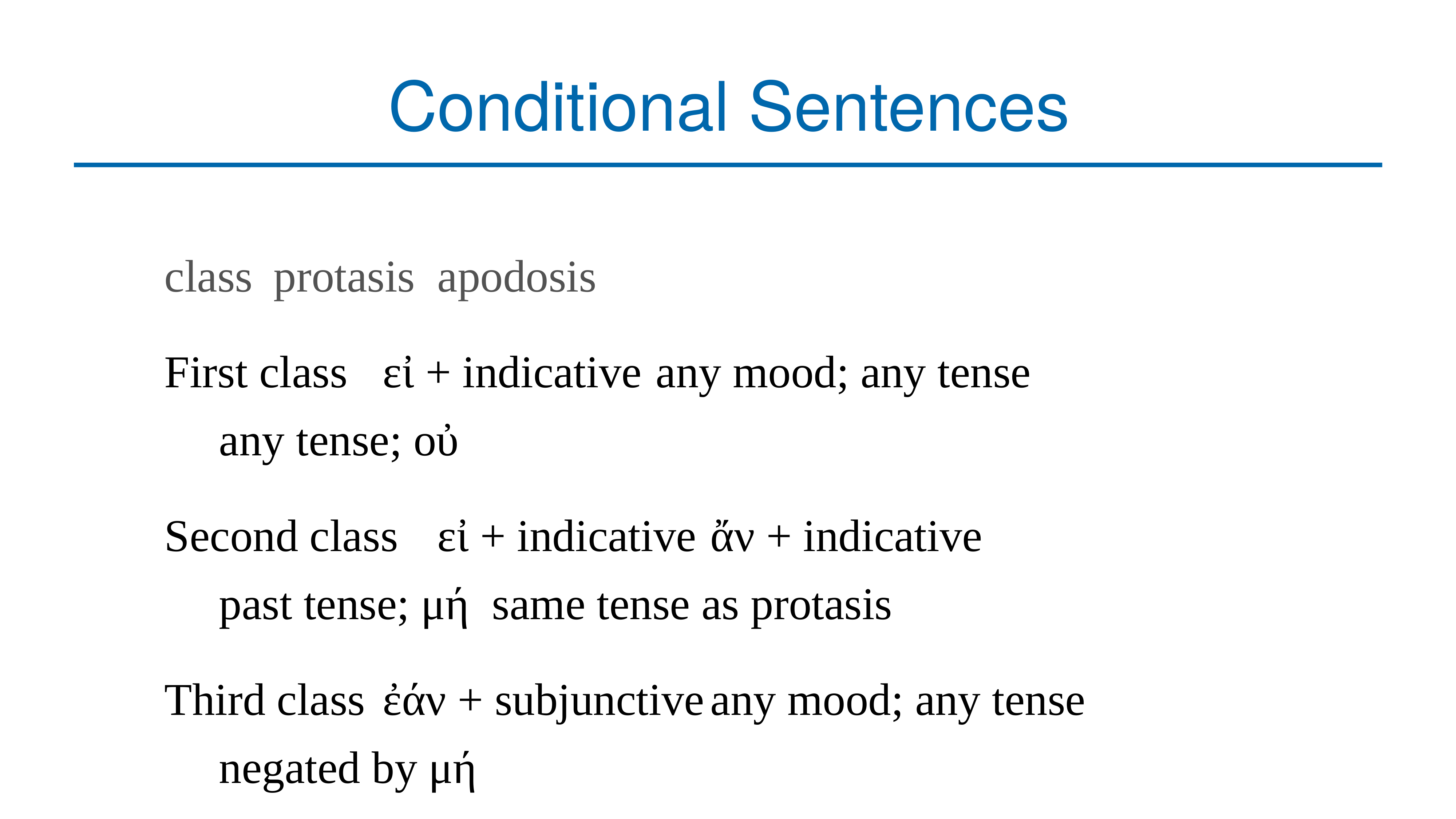

# Conditional Sentences
class	protasis	apodosis
First class	εἰ + indicative	any mood; any tense
	any tense; οὐ
Second class	εἰ + indicative	ἄν + indicative
	past tense; μή	same tense as protasis
Third class	ἐάν + subjunctive	any mood; any tense
	negated by μή
Fourth class	εἰ + optative	ἄν + optative